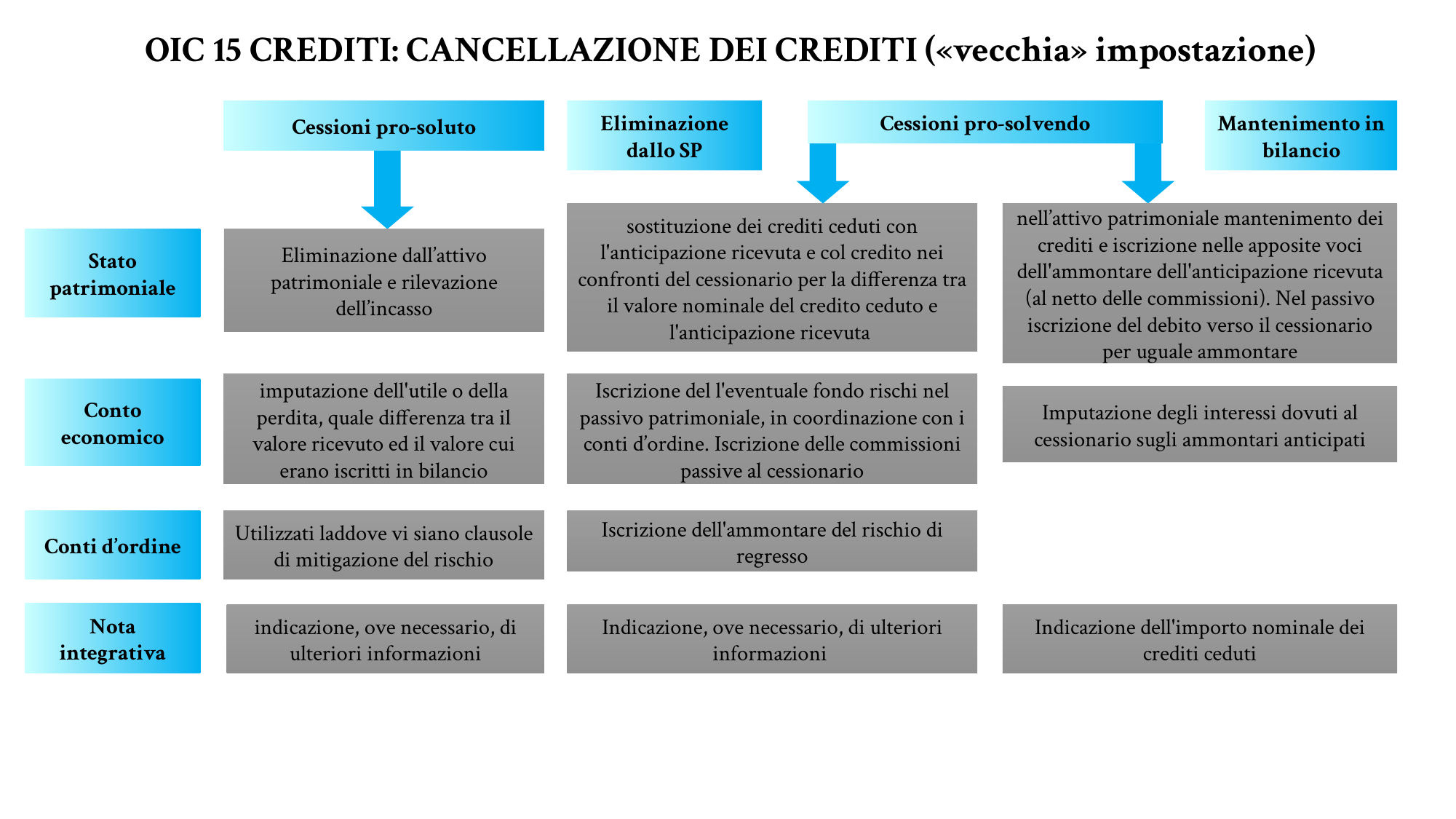

OIC 15 CREDITI: CANCELLAZIONE DEI CREDITI («vecchia» impostazione)
Cessioni pro-solvendo
Cessioni pro-soluto
Eliminazione dallo SP
Mantenimento in bilancio

nell’attivo patrimoniale mantenimento dei crediti e iscrizione nelle apposite voci dell'ammontare dell'anticipazione ricevuta (al netto delle commissioni). Nel passivo iscrizione del debito verso il cessionario per uguale ammontare
sostituzione dei crediti ceduti con l'anticipazione ricevuta e col credito nei confronti del cessionario per la differenza tra il valore nominale del credito ceduto e l'anticipazione ricevuta
Eliminazione dall’attivo patrimoniale e rilevazione dell’incasso
Stato
patrimoniale
imputazione dell'utile o della perdita, quale differenza tra il valore ricevuto ed il valore cui erano iscritti in bilancio
Iscrizione del l'eventuale fondo rischi nel passivo patrimoniale, in coordinazione con i conti d’ordine. Iscrizione delle commissioni passive al cessionario
Conto economico
Imputazione degli interessi dovuti al cessionario sugli ammontari anticipati
Conti d’ordine
Utilizzati laddove vi siano clausole di mitigazione del rischio
Iscrizione dell'ammontare del rischio di regresso
Nota integrativa
indicazione, ove necessario, di ulteriori informazioni
Indicazione, ove necessario, di ulteriori informazioni
Indicazione dell'importo nominale dei crediti ceduti